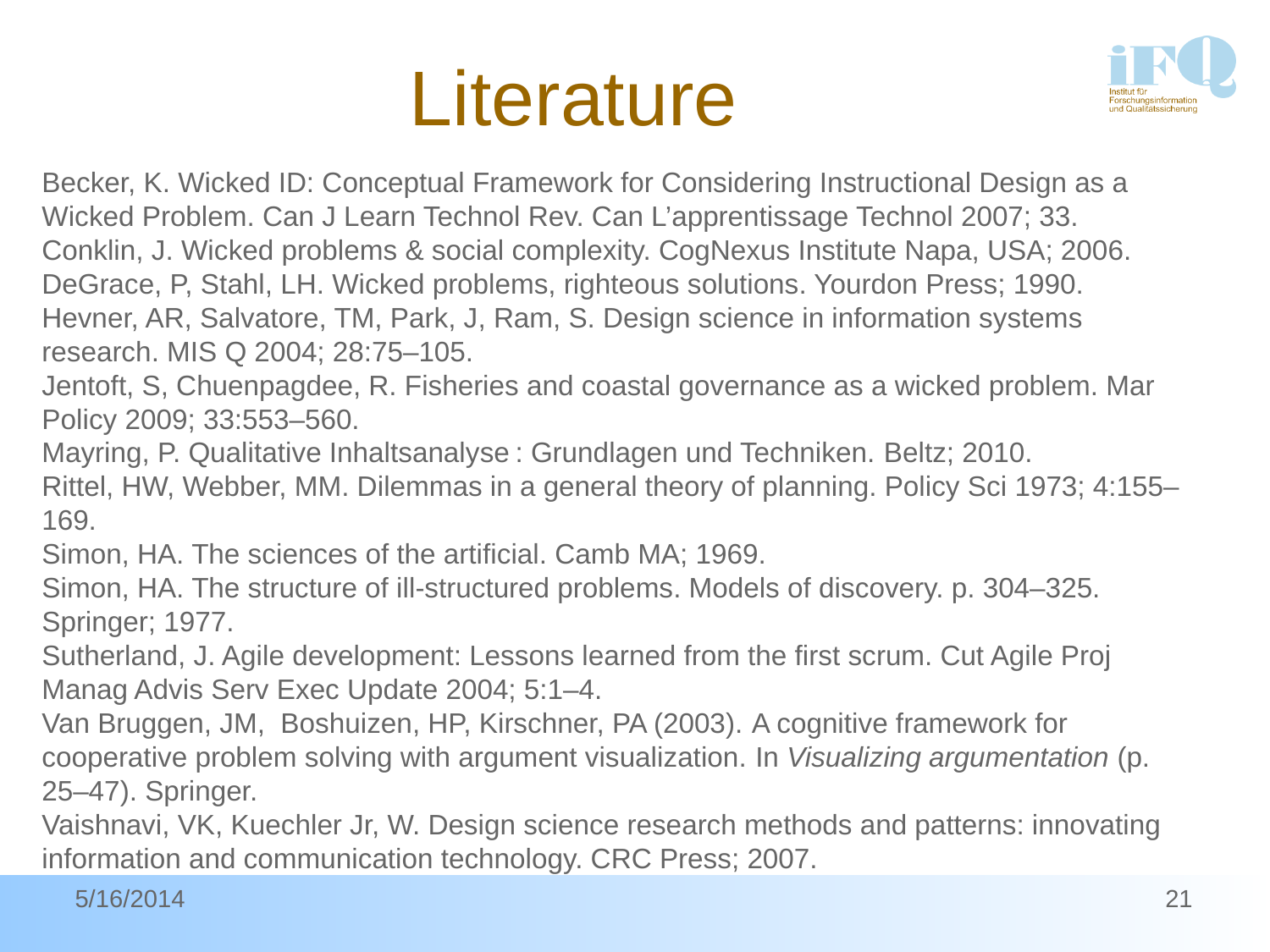

# Literature
Becker, K. Wicked ID: Conceptual Framework for Considering Instructional Design as a Wicked Problem. Can J Learn Technol Rev. Can L’apprentissage Technol 2007; 33.
Conklin, J. Wicked problems & social complexity. CogNexus Institute Napa, USA; 2006.
DeGrace, P, Stahl, LH. Wicked problems, righteous solutions. Yourdon Press; 1990.
Hevner, AR, Salvatore, TM, Park, J, Ram, S. Design science in information systems research. MIS Q 2004; 28:75–105.
Jentoft, S, Chuenpagdee, R. Fisheries and coastal governance as a wicked problem. Mar Policy 2009; 33:553–560.
Mayring, P. Qualitative Inhaltsanalyse : Grundlagen und Techniken. Beltz; 2010.
Rittel, HW, Webber, MM. Dilemmas in a general theory of planning. Policy Sci 1973; 4:155–169.
Simon, HA. The sciences of the artificial. Camb MA; 1969.
Simon, HA. The structure of ill-structured problems. Models of discovery. p. 304–325. Springer; 1977.
Sutherland, J. Agile development: Lessons learned from the first scrum. Cut Agile Proj Manag Advis Serv Exec Update 2004; 5:1–4.
Van Bruggen, JM,  Boshuizen, HP, Kirschner, PA (2003). A cognitive framework for cooperative problem solving with argument visualization. In Visualizing argumentation (p. 25–47). Springer.
Vaishnavi, VK, Kuechler Jr, W. Design science research methods and patterns: innovating information and communication technology. CRC Press; 2007.
5/16/2014
21